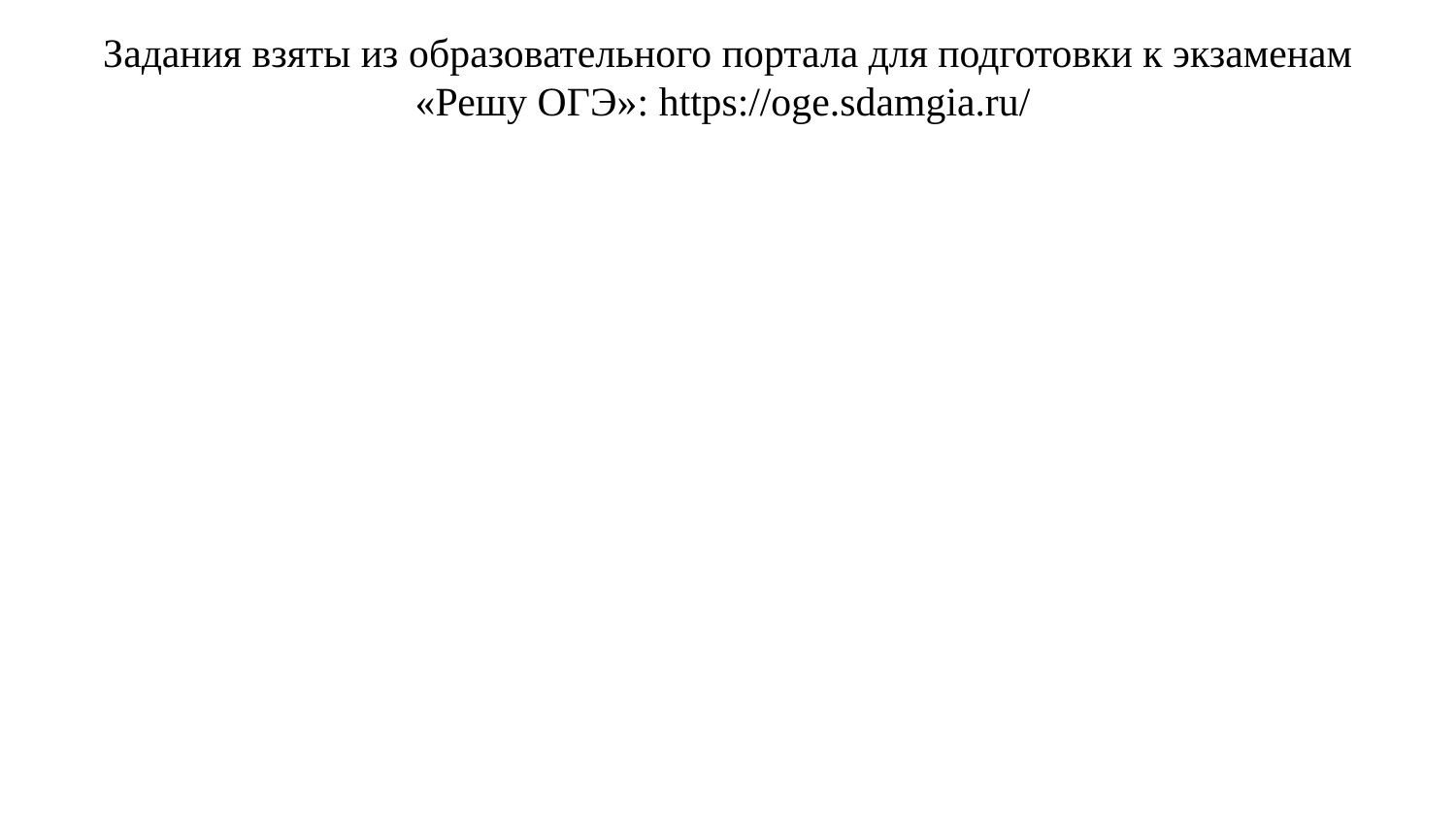

Задания взяты из образовательного портала для подготовки к экзаменам «Решу ОГЭ»: https://oge.sdamgia.ru/